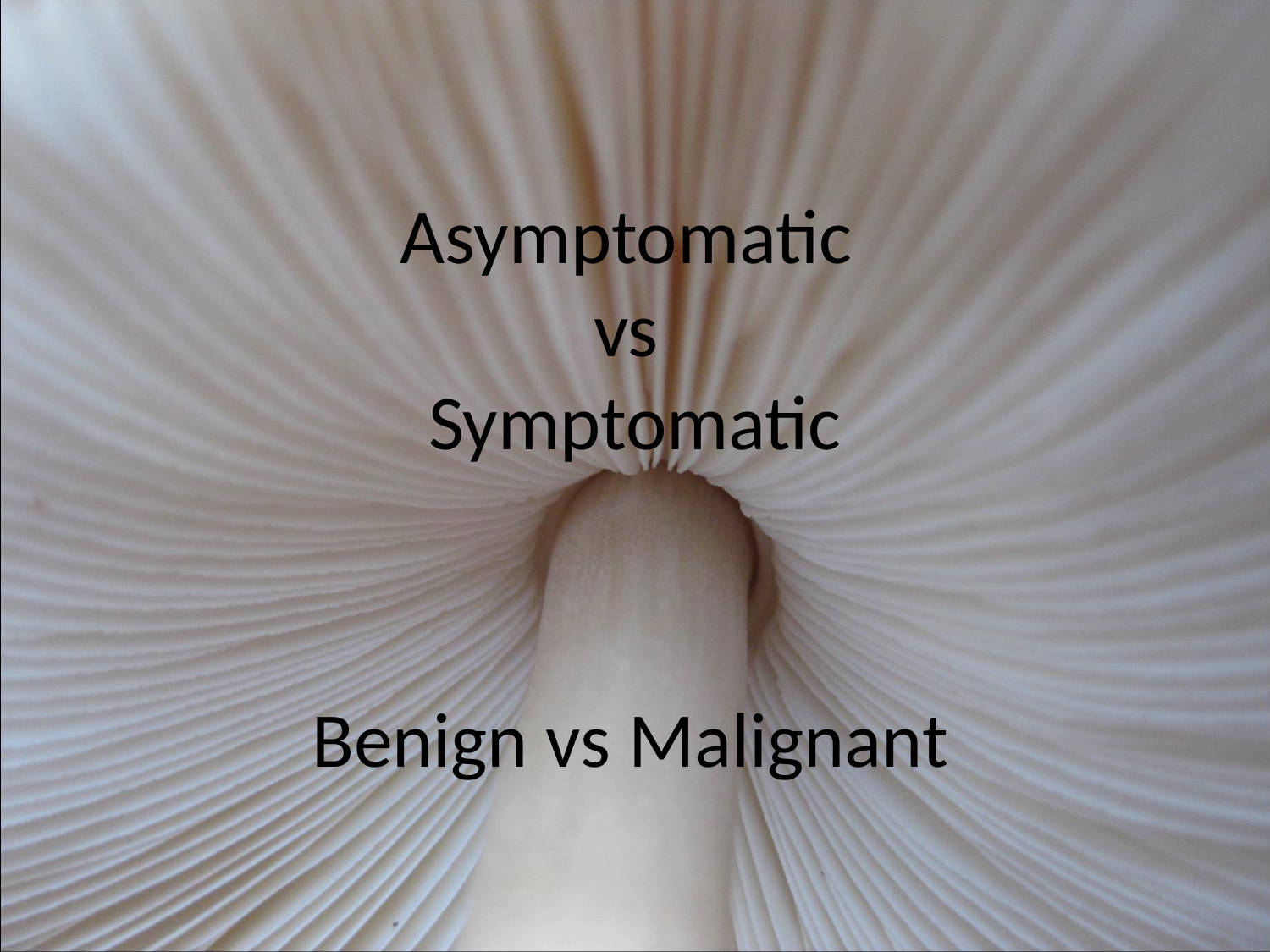

# Asymptomatic vs Symptomatic
Benign vs Malignant